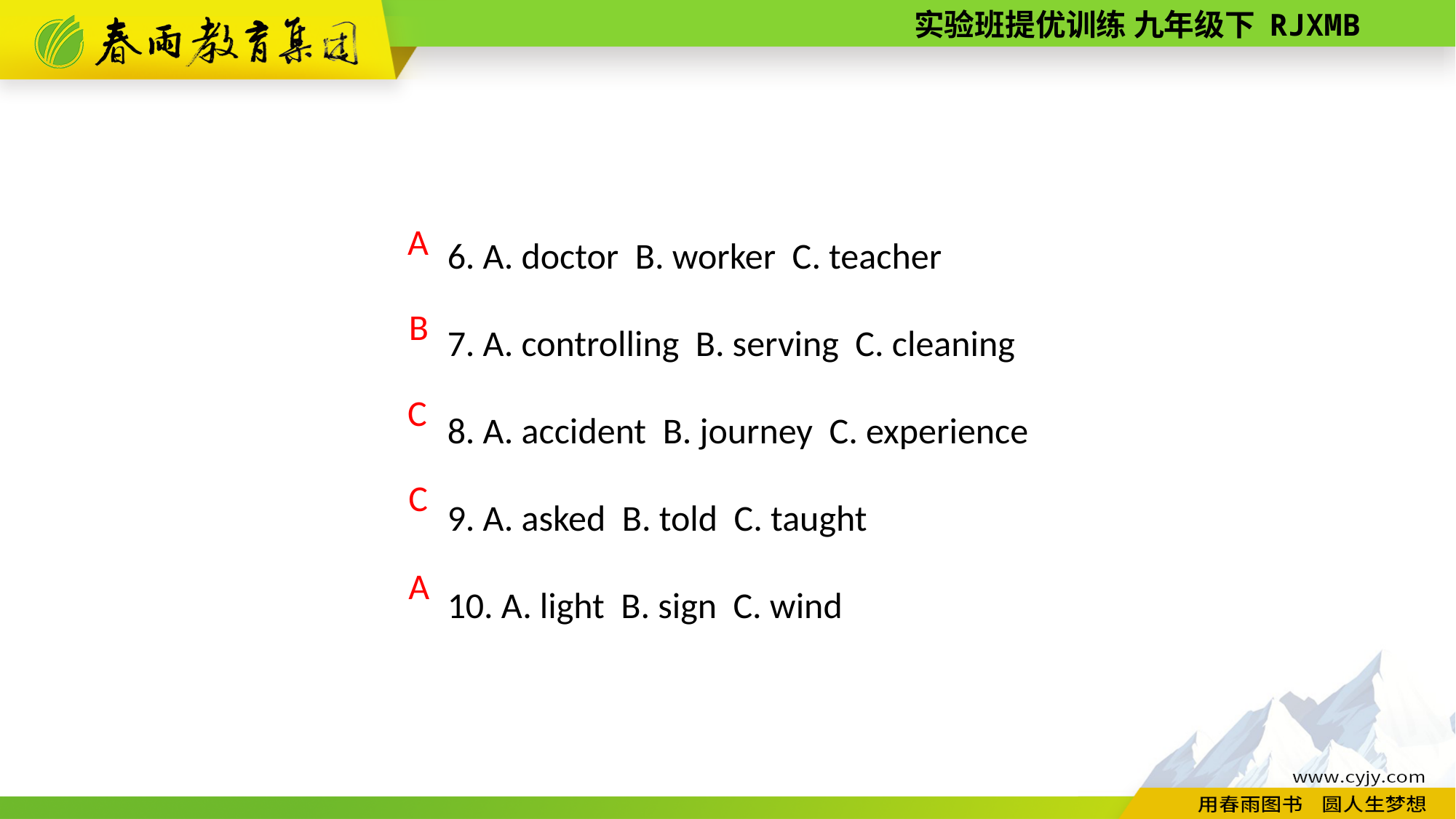

6. A. doctor  B. worker  C. teacher
7. A. controlling  B. serving  C. cleaning
8. A. accident  B. journey  C. experience
9. A. asked  B. told  C. taught
10. A. light  B. sign  C. wind
A
B
C
C
A